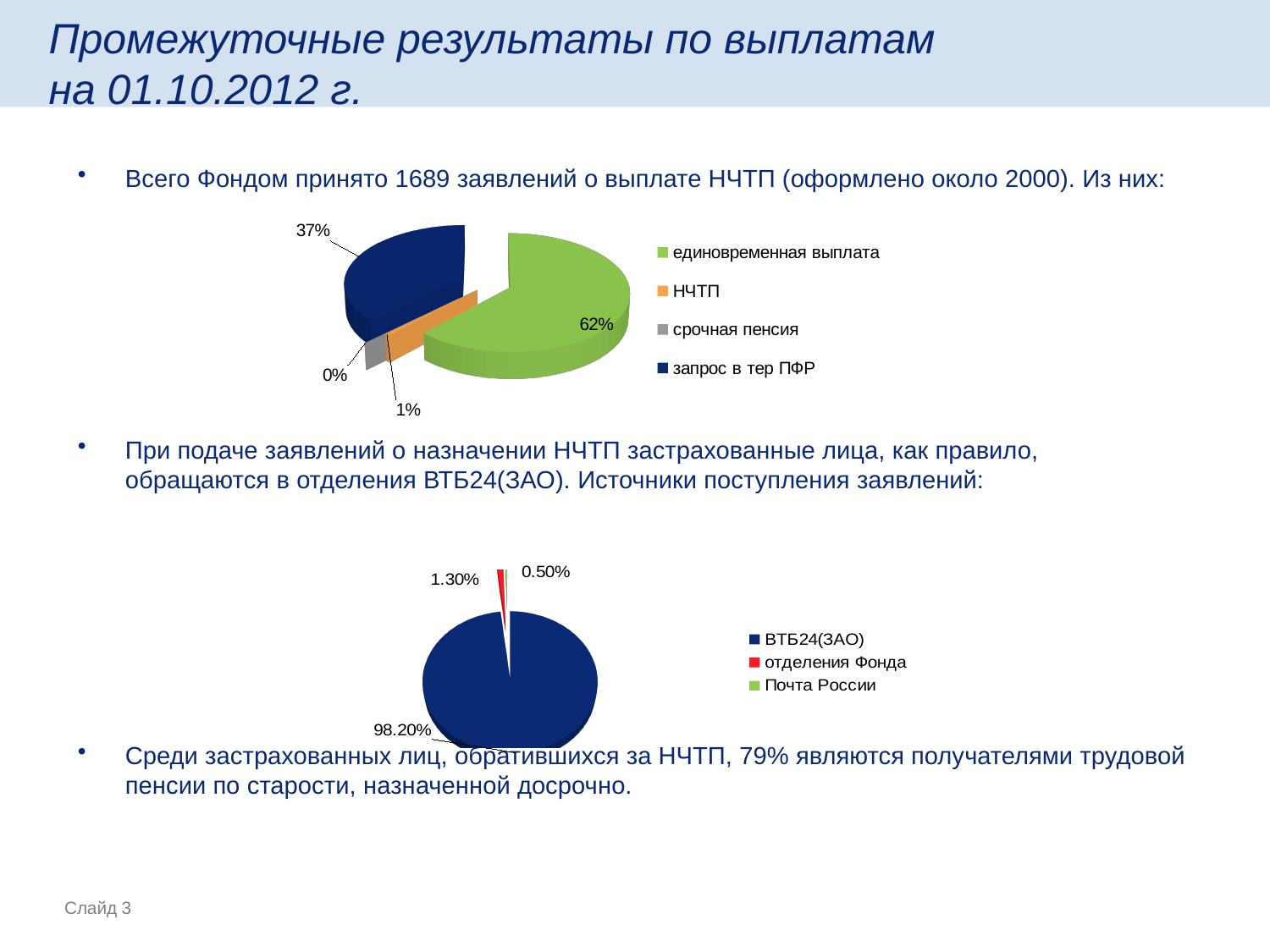

# Промежуточные результаты по выплатам на 01.10.2012 г.
Всего Фондом принято 1689 заявлений о выплате НЧТП (оформлено около 2000). Из них:

При подаче заявлений о назначении НЧТП застрахованные лица, как правило, обращаются в отделения ВТБ24(ЗАО). Источники поступления заявлений:

Среди застрахованных лиц, обратившихся за НЧТП, 79% являются получателями трудовой пенсии по старости, назначенной досрочно.

[unsupported chart]

[unsupported chart]